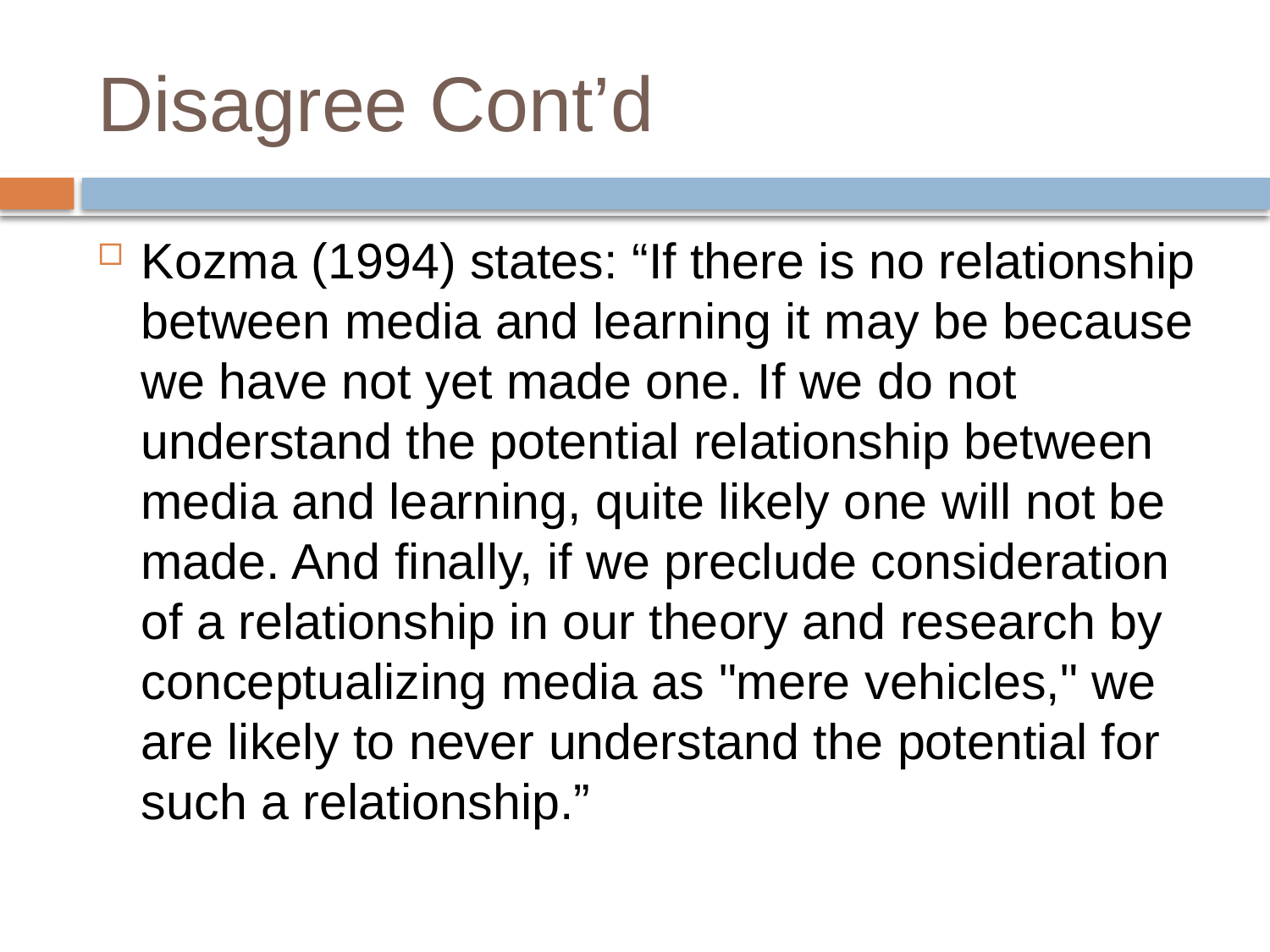

# Disagree Cont’d
Kozma (1994) states: “If there is no relationship between media and learning it may be because we have not yet made one. If we do not understand the potential relationship between media and learning, quite likely one will not be made. And finally, if we preclude consideration of a relationship in our theory and research by conceptualizing media as "mere vehicles," we are likely to never understand the potential for such a relationship.”